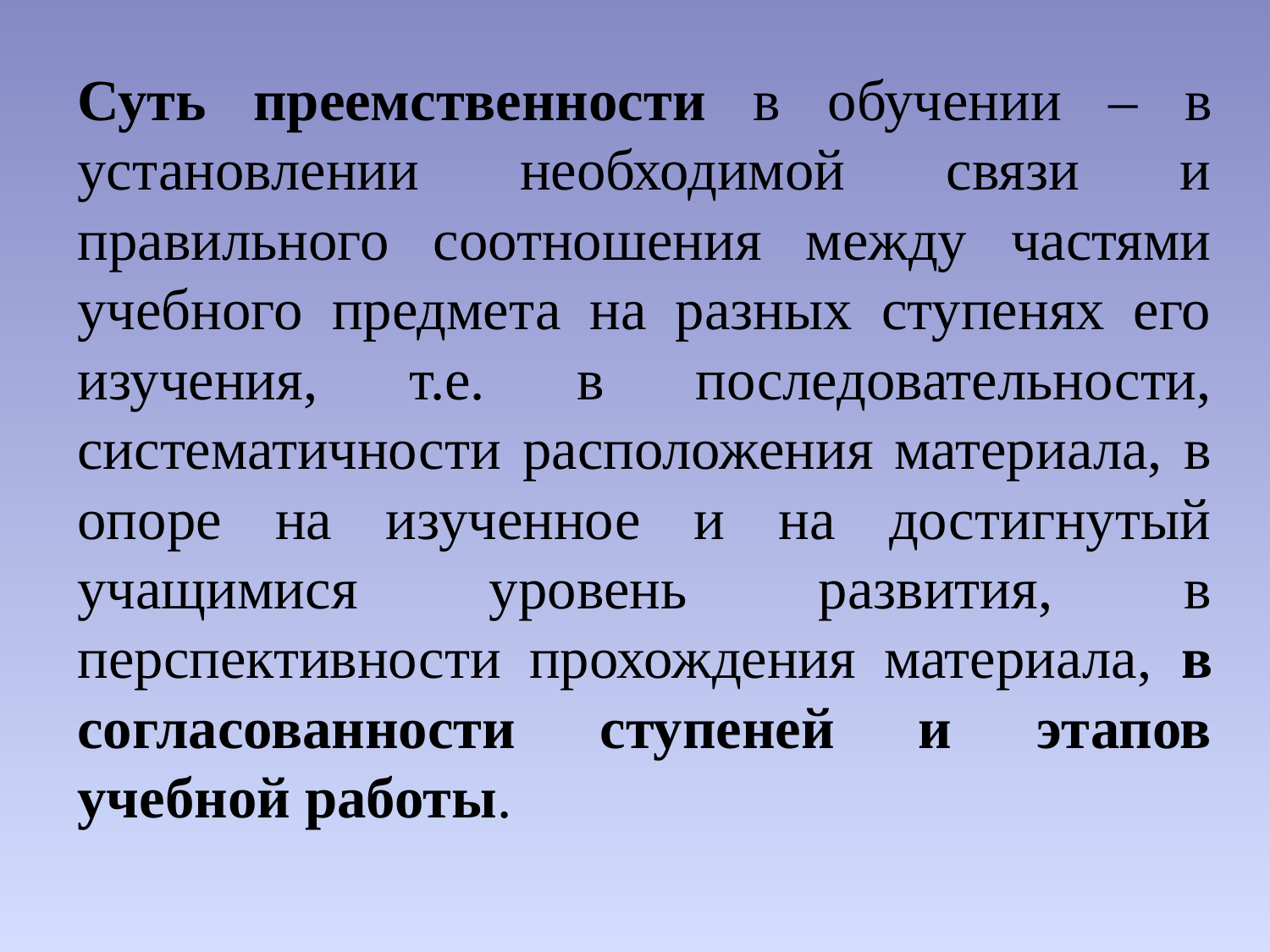

Суть преемственности в обучении – в установлении необходимой связи и правильного соотношения между частями учебного предмета на разных ступенях его изучения, т.е. в последовательности, систематичности расположения материала, в опоре на изученное и на достигнутый учащимися уровень развития, в перспективности прохождения материала, в согласованности ступеней и этапов учебной работы.